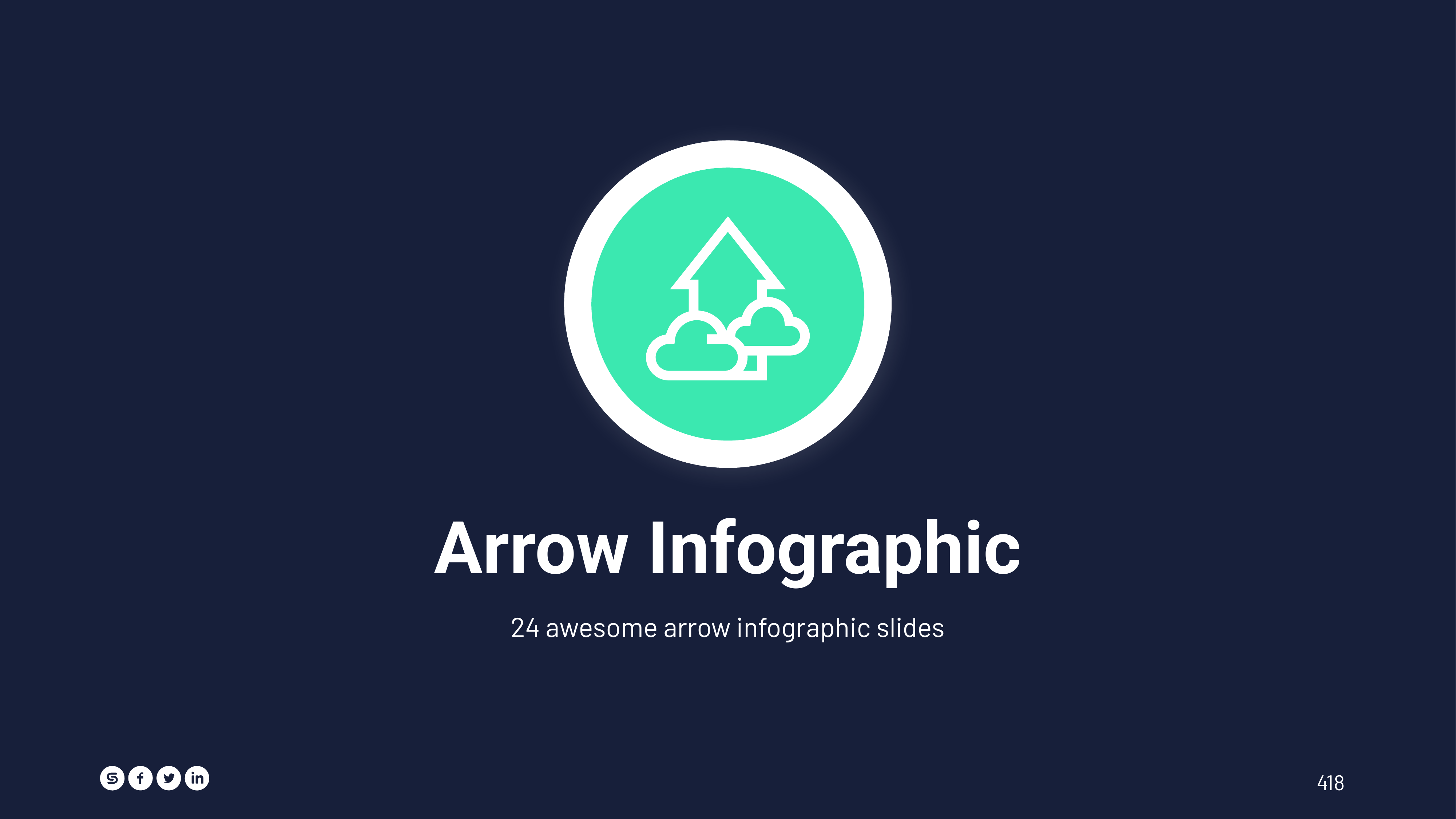

Arrow Infographic
24 awesome arrow infographic slides